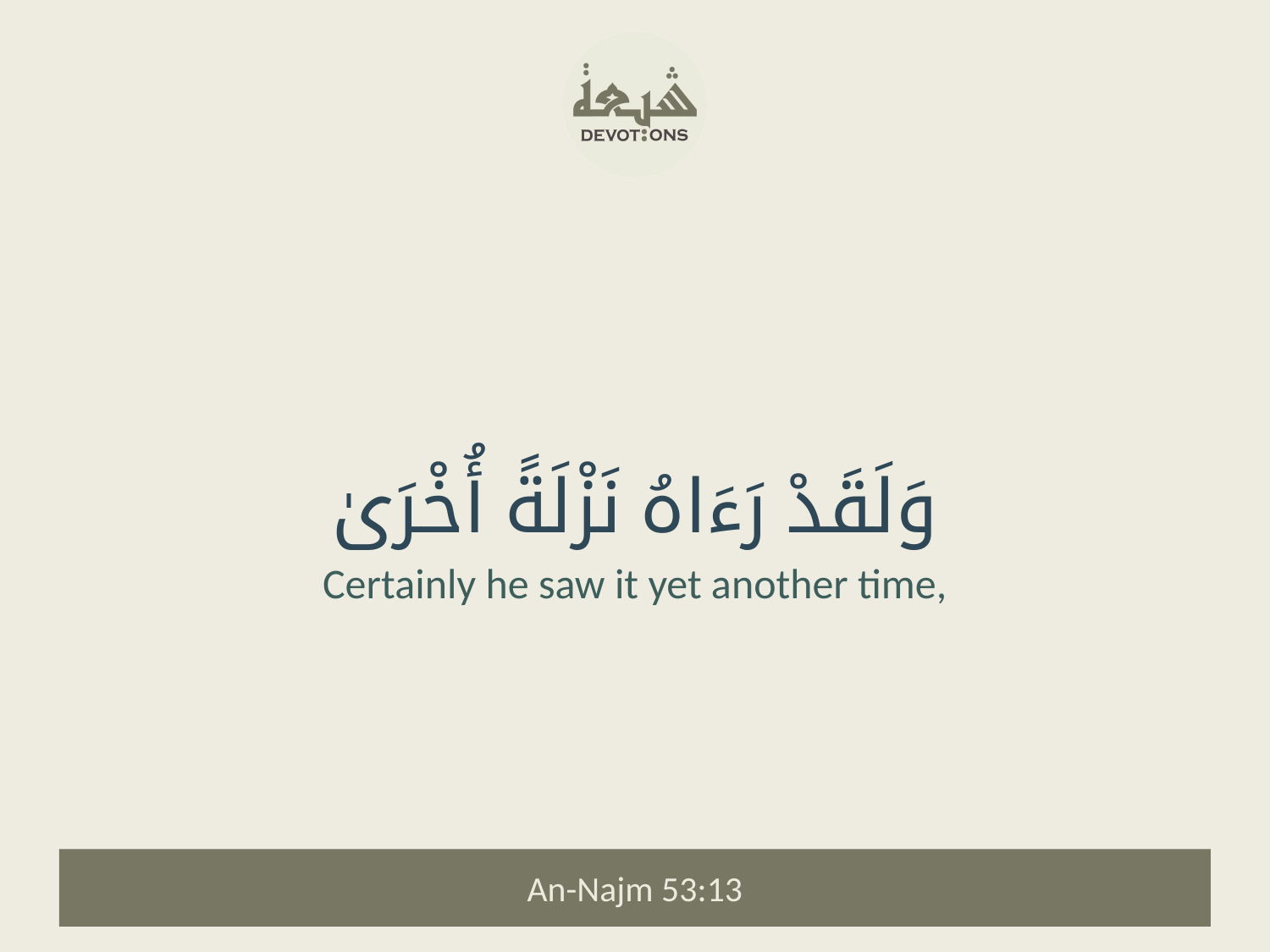

وَلَقَدْ رَءَاهُ نَزْلَةً أُخْرَىٰ
Certainly he saw it yet another time,
An-Najm 53:13